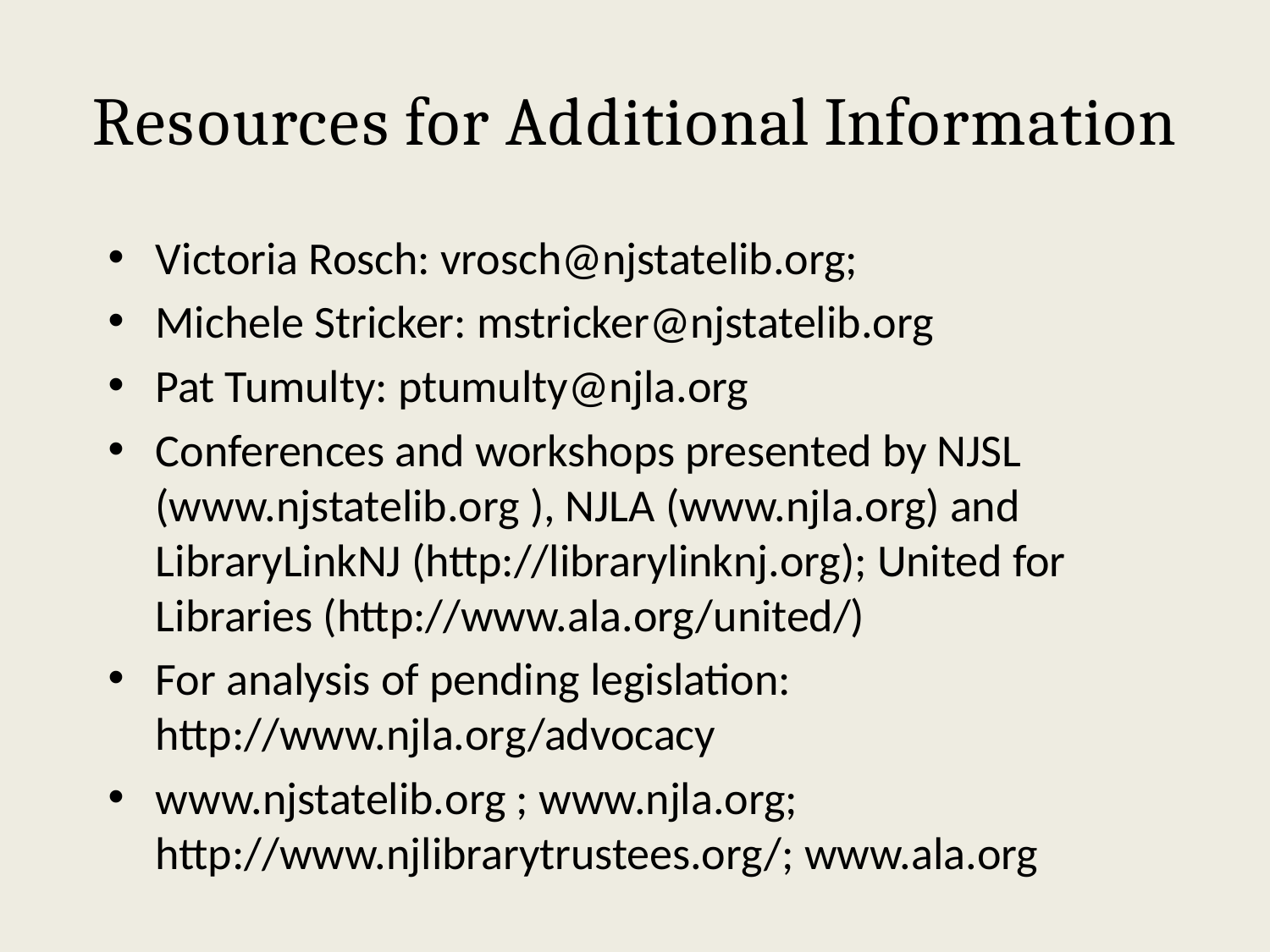

# Resources for Additional Information
Victoria Rosch: vrosch@njstatelib.org;
Michele Stricker: mstricker@njstatelib.org
Pat Tumulty: ptumulty@njla.org
Conferences and workshops presented by NJSL (www.njstatelib.org ), NJLA (www.njla.org) and LibraryLinkNJ (http://librarylinknj.org); United for Libraries (http://www.ala.org/united/)
For analysis of pending legislation: http://www.njla.org/advocacy
www.njstatelib.org ; www.njla.org; http://www.njlibrarytrustees.org/; www.ala.org